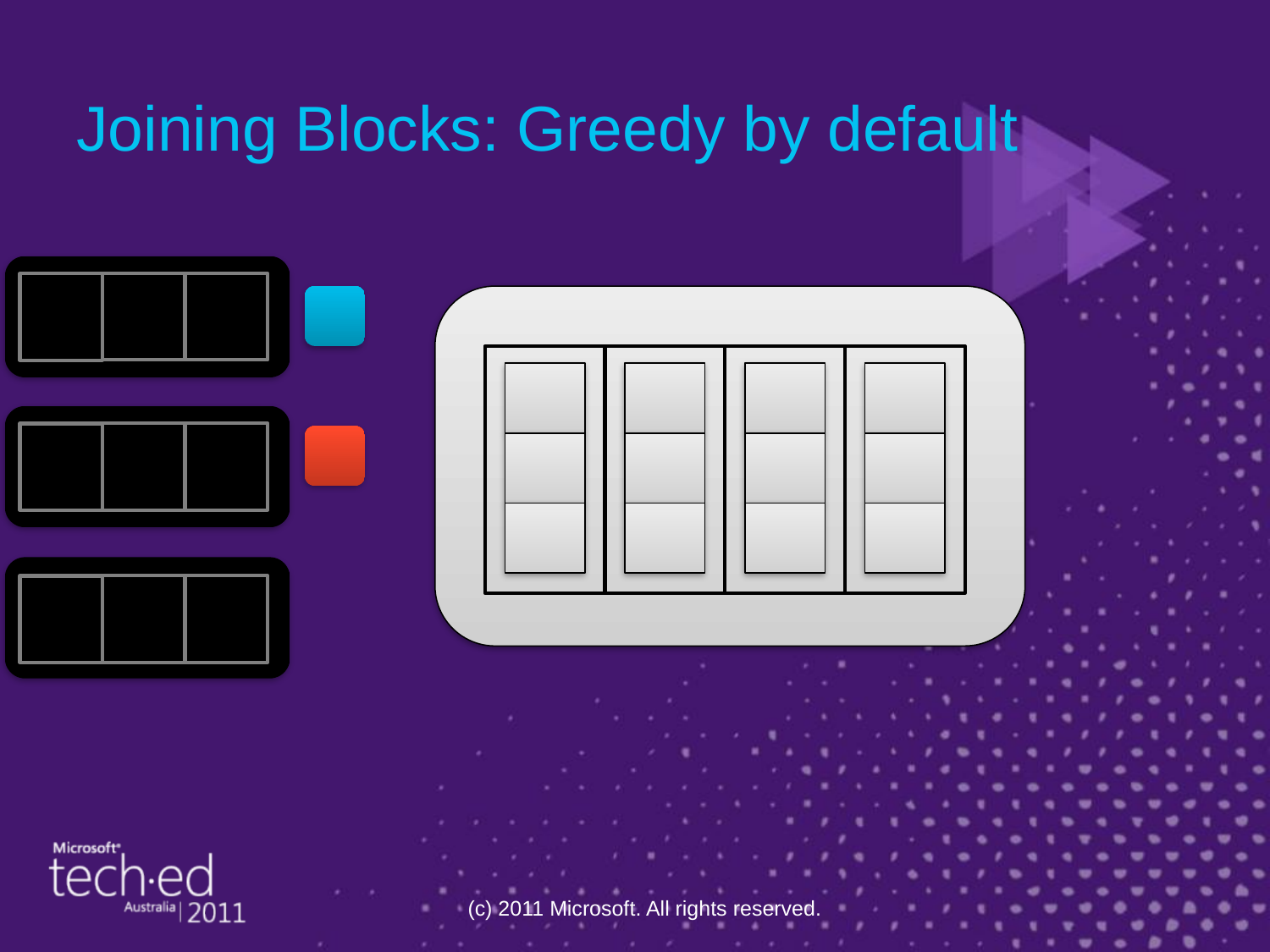

# Joining Blocks: Greedy by default

(c) 2011 Microsoft. All rights reserved.